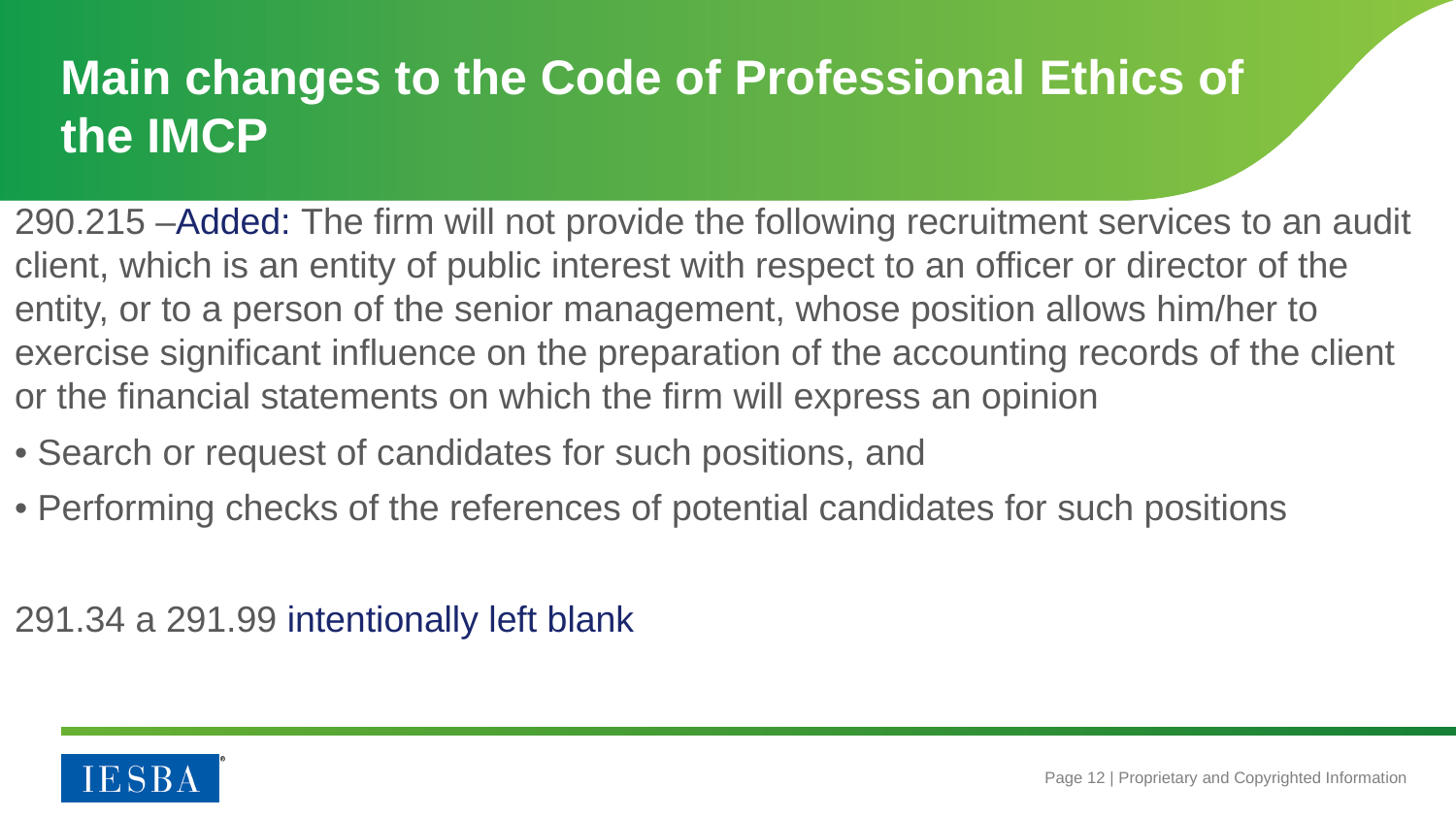

# Main changes to the Code of Professional Ethics of the IMCP
290.215 –Added: The firm will not provide the following recruitment services to an audit  client, which is an entity of public interest with respect to an officer or director of the entity, or to a person of the senior management, whose position allows him/her to exercise significant influence on the preparation of the accounting records of the client or the financial statements on which the firm will express an opinion
• Search or request of candidates for such positions, and
• Performing checks of the references of potential candidates for such positions

291.34 a 291.99 intentionally left blank